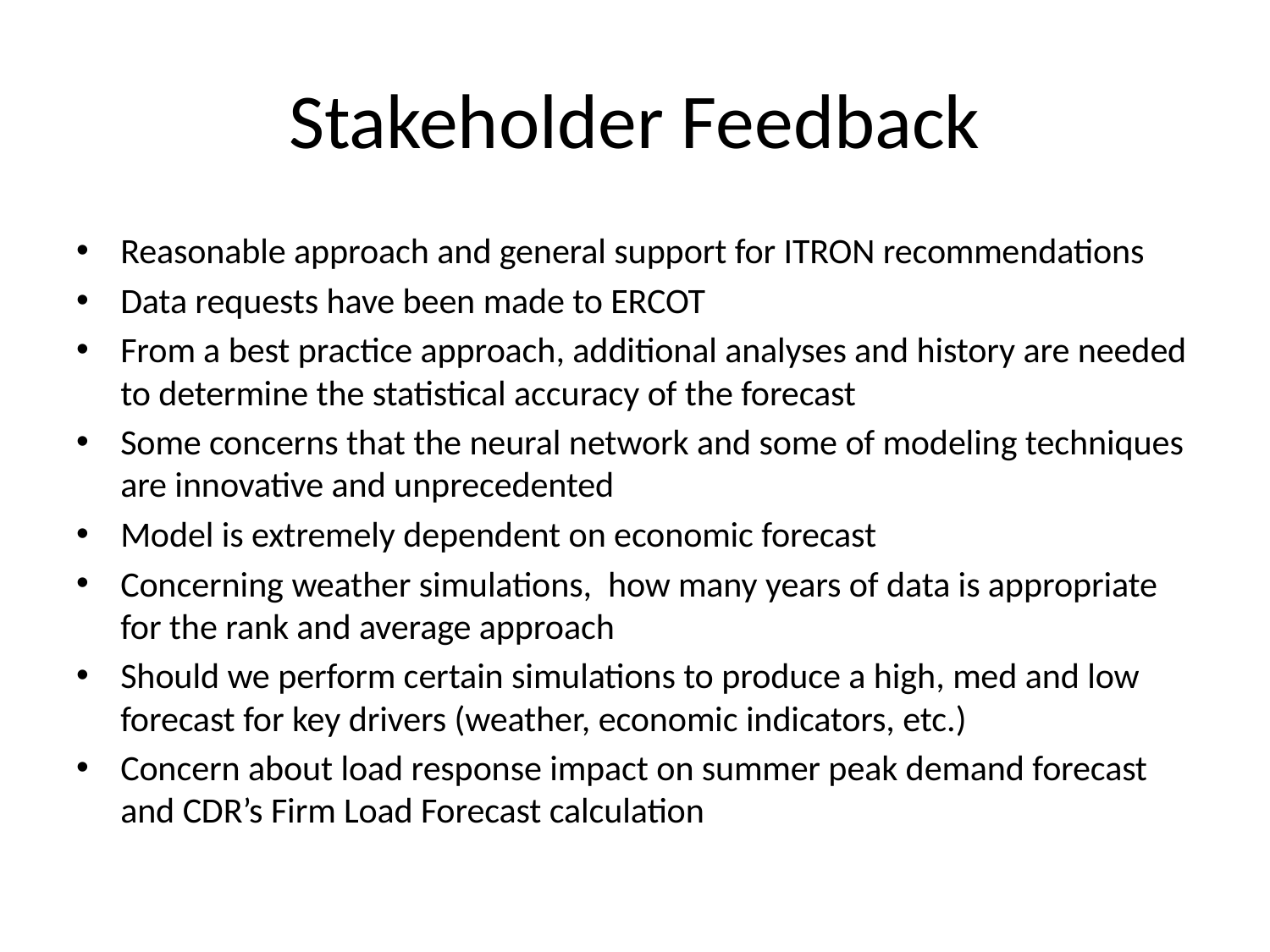

# Stakeholder Feedback
Reasonable approach and general support for ITRON recommendations
Data requests have been made to ERCOT
From a best practice approach, additional analyses and history are needed to determine the statistical accuracy of the forecast
Some concerns that the neural network and some of modeling techniques are innovative and unprecedented
Model is extremely dependent on economic forecast
Concerning weather simulations,  how many years of data is appropriate for the rank and average approach
Should we perform certain simulations to produce a high, med and low forecast for key drivers (weather, economic indicators, etc.)
Concern about load response impact on summer peak demand forecast and CDR’s Firm Load Forecast calculation